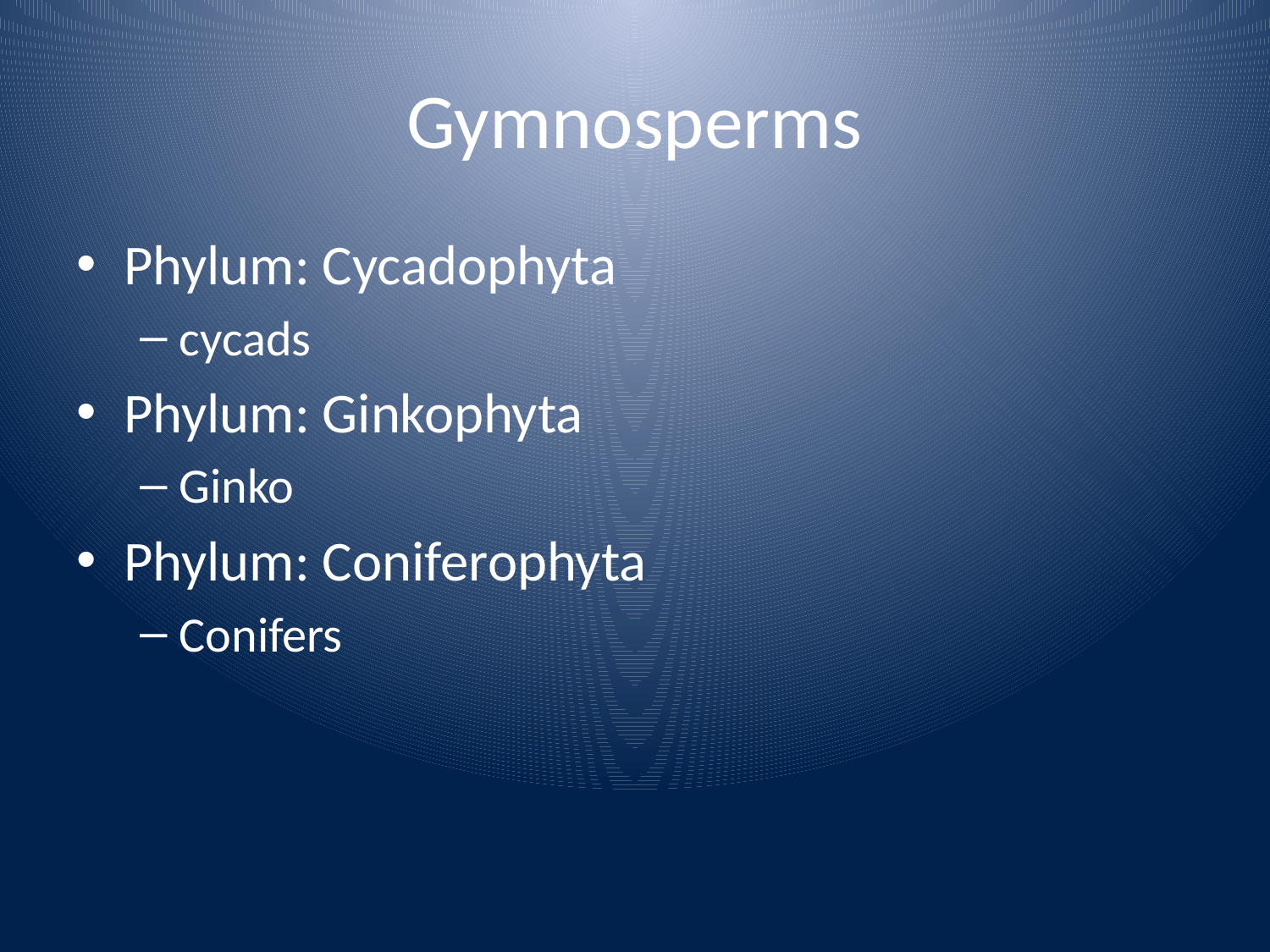

# Gymnosperms
Phylum: Cycadophyta
cycads
Phylum: Ginkophyta
Ginko
Phylum: Coniferophyta
Conifers